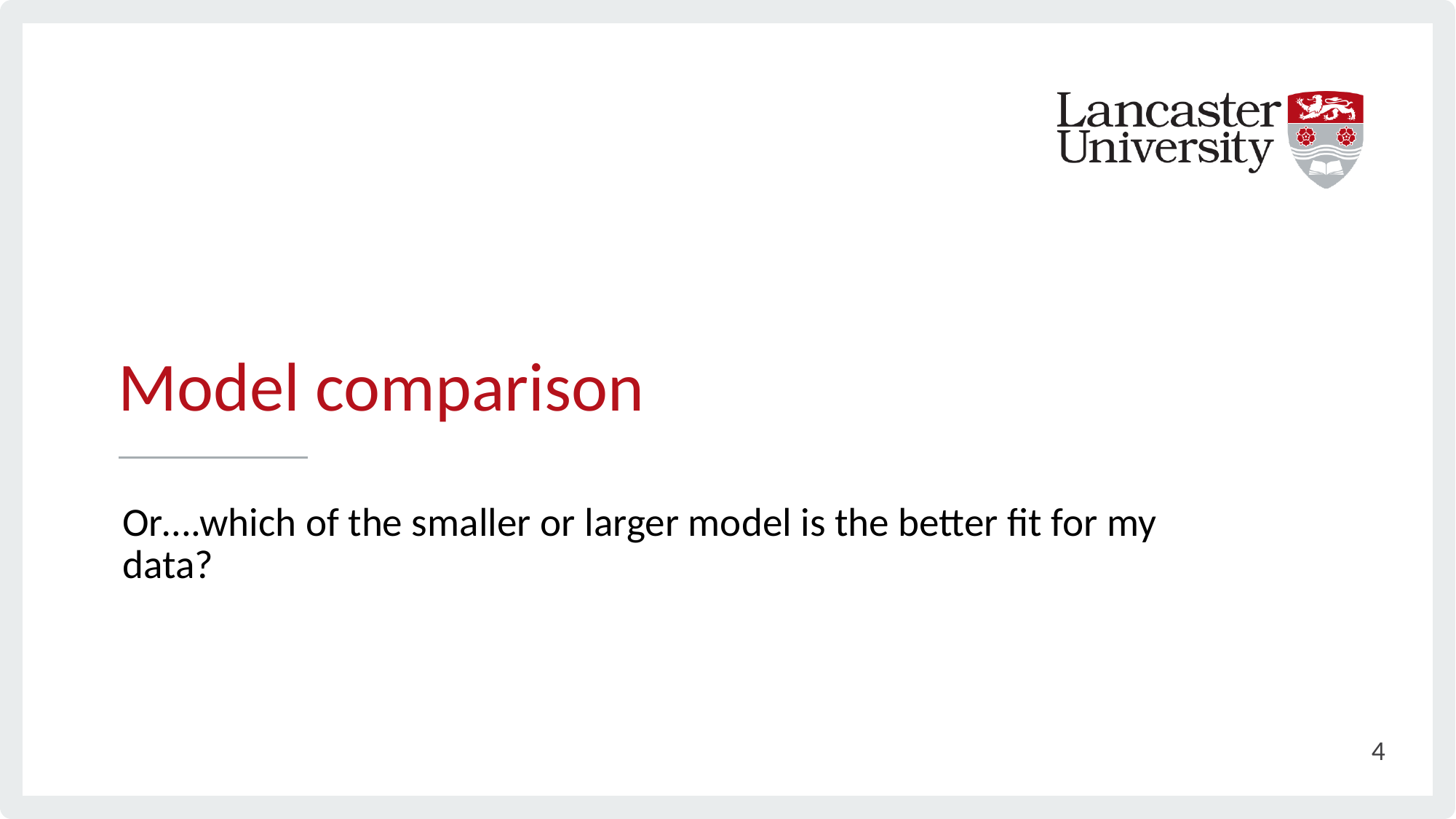

# Model comparison
Or….which of the smaller or larger model is the better fit for my data?
4